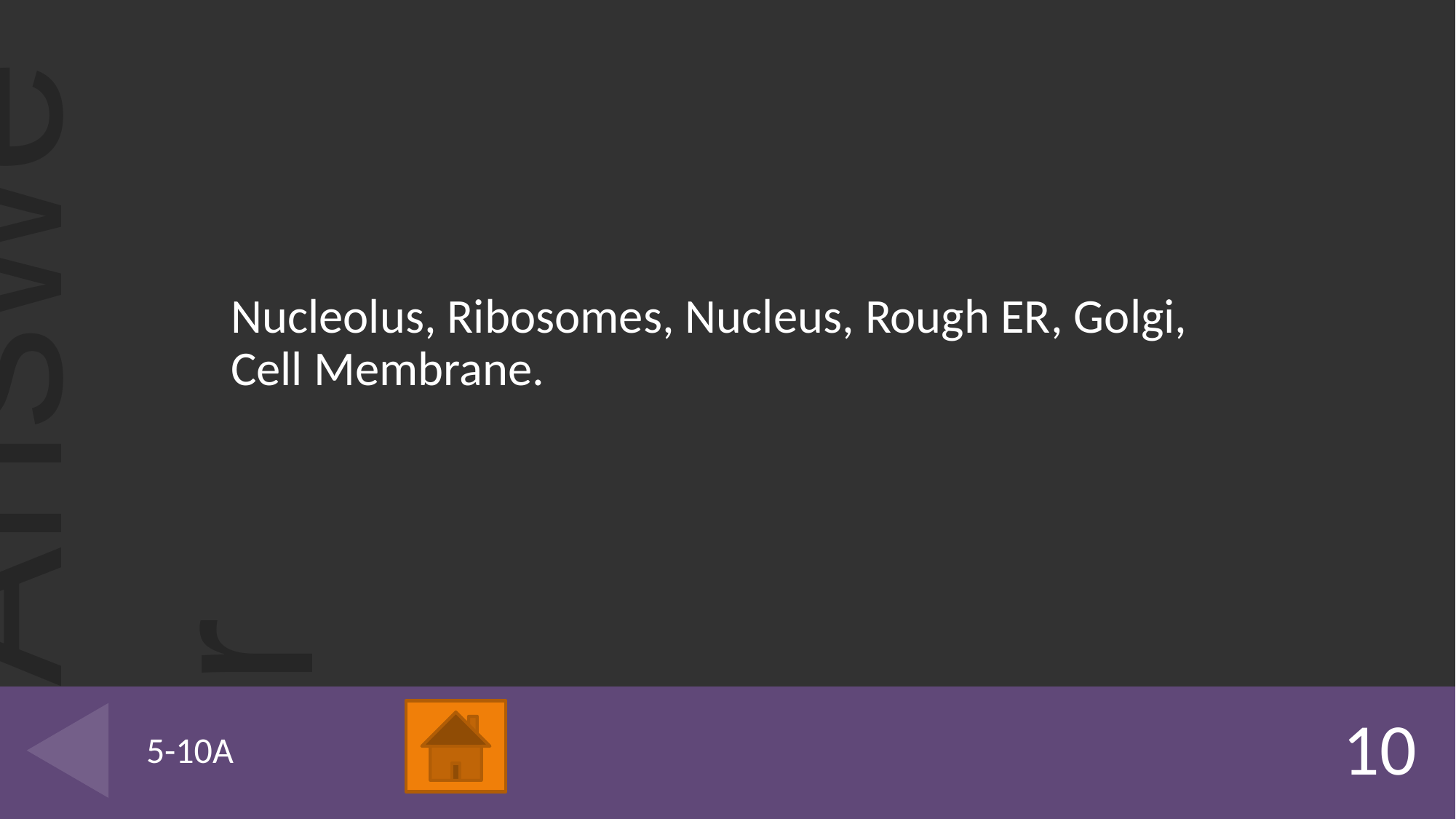

Nucleolus, Ribosomes, Nucleus, Rough ER, Golgi, Cell Membrane.

# 5-10A
10